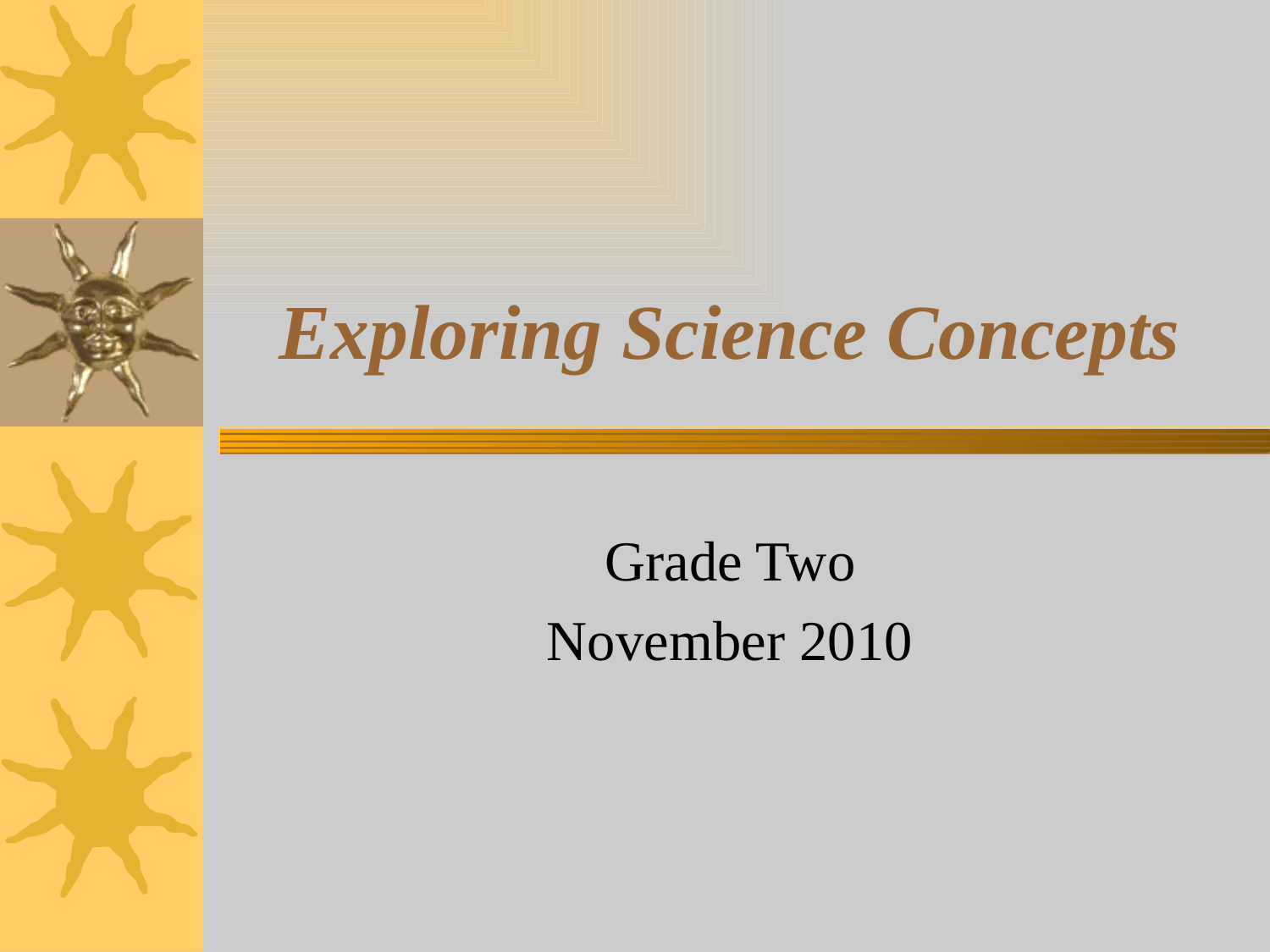

# Exploring Science Concepts
Grade Two
November 2010